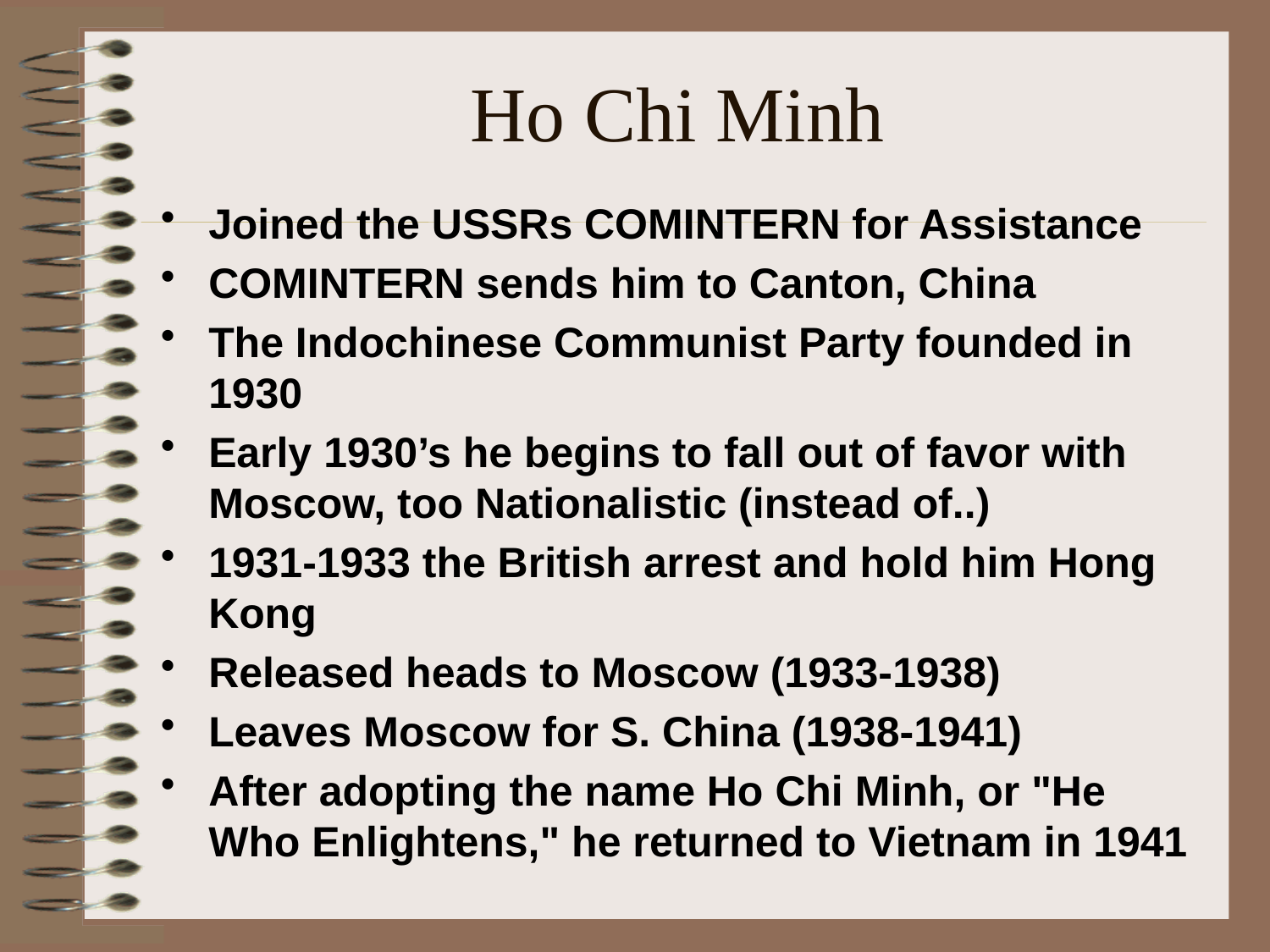

# Ho Chi Minh
Joined the USSRs COMINTERN for Assistance
COMINTERN sends him to Canton, China
The Indochinese Communist Party founded in 1930
Early 1930’s he begins to fall out of favor with Moscow, too Nationalistic (instead of..)
1931-1933 the British arrest and hold him Hong Kong
Released heads to Moscow (1933-1938)
Leaves Moscow for S. China (1938-1941)
After adopting the name Ho Chi Minh, or "He Who Enlightens," he returned to Vietnam in 1941